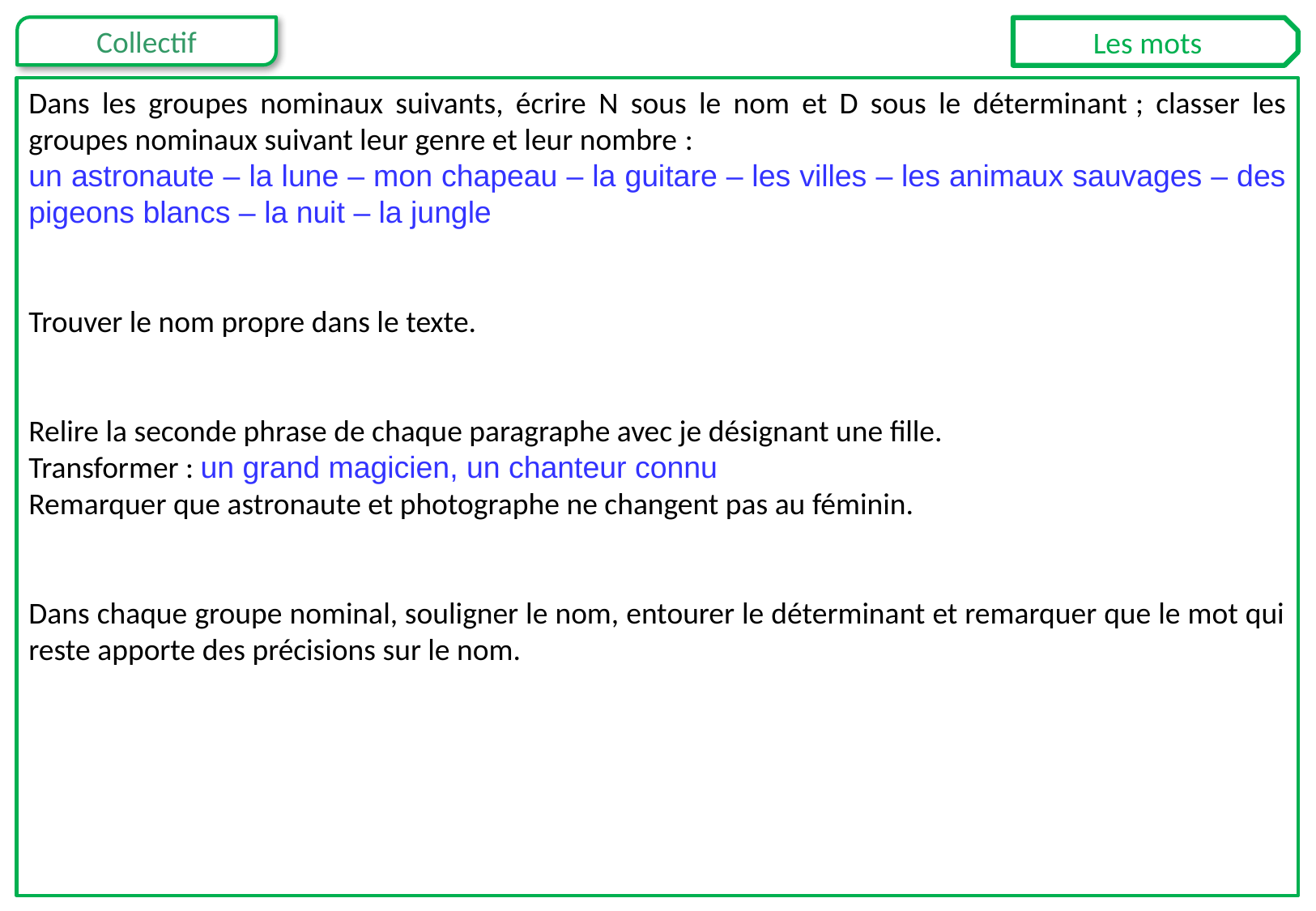

Les mots
Dans les groupes nominaux suivants, écrire N sous le nom et D sous le déterminant ; classer les groupes nominaux suivant leur genre et leur nombre :
un astronaute – la lune – mon chapeau – la guitare – les villes – les animaux sauvages – des pigeons blancs – la nuit – la jungle

Trouver le nom propre dans le texte.

Relire la seconde phrase de chaque paragraphe avec je désignant une fille.
Transformer : un grand magicien, un chanteur connu
Remarquer que astronaute et photographe ne changent pas au féminin.

Dans chaque groupe nominal, souligner le nom, entourer le déterminant et remarquer que le mot qui reste apporte des précisions sur le nom.